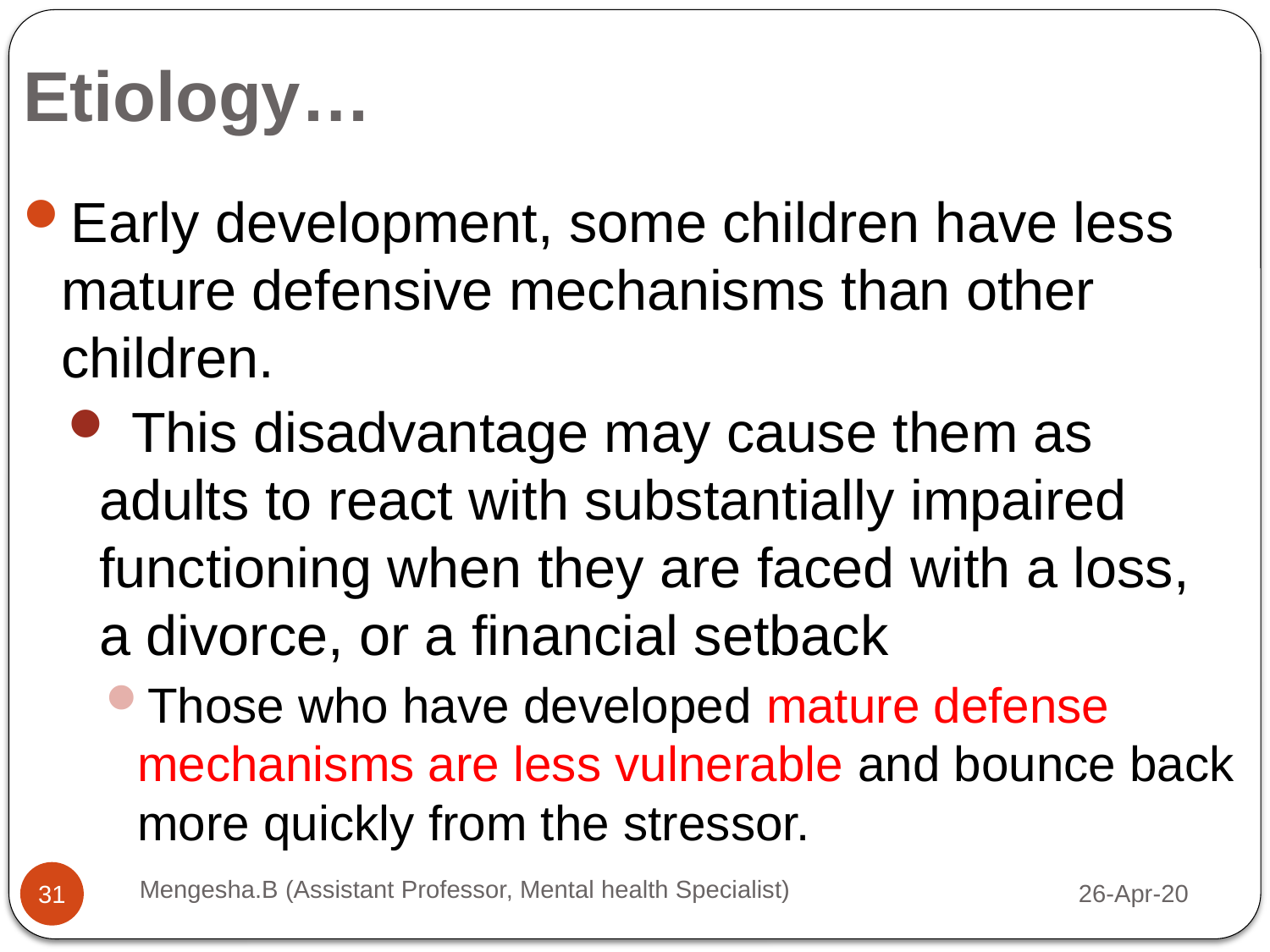

# Etiology…
Early development, some children have less mature defensive mechanisms than other children.
 This disadvantage may cause them as adults to react with substantially impaired functioning when they are faced with a loss, a divorce, or a financial setback
Those who have developed mature defense mechanisms are less vulnerable and bounce back more quickly from the stressor.
Mengesha.B (Assistant Professor, Mental health Specialist)
26-Apr-20
31